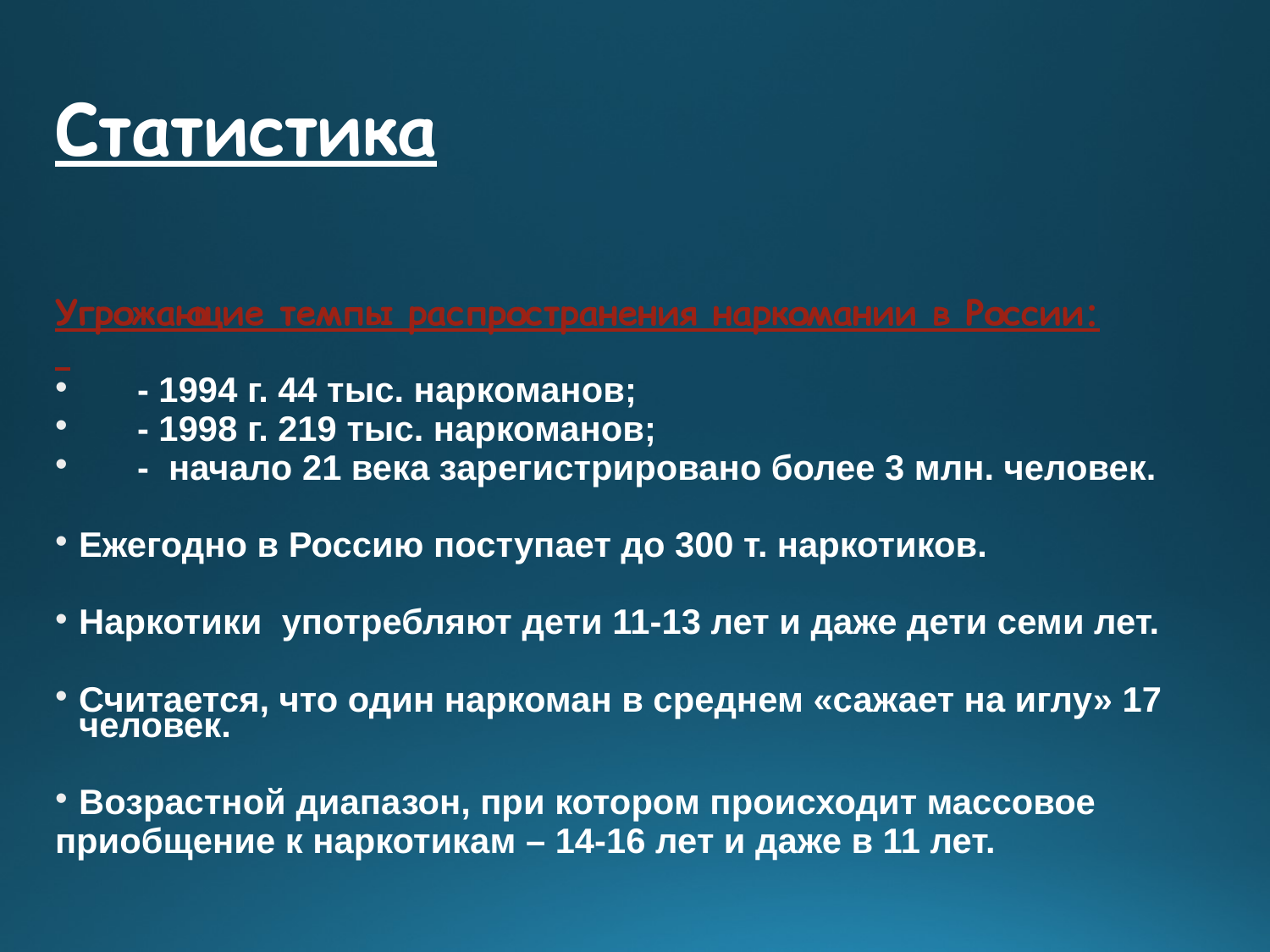

# Статистика

Угрожающие темпы распространения наркомании в России:

      - 1994 г. 44 тыс. наркоманов;
      - 1998 г. 219 тыс. наркоманов;
      -  начало 21 века зарегистрировано более 3 млн. человек.

Ежегодно в Россию поступает до 300 т. наркотиков.

Наркотики  употребляют дети 11-13 лет и даже дети семи лет.

Считается, что один наркоман в среднем «сажает на иглу» 17 человек.

Возрастной диапазон, при котором происходит массовое
приобщение к наркотикам – 14-16 лет и даже в 11 лет.